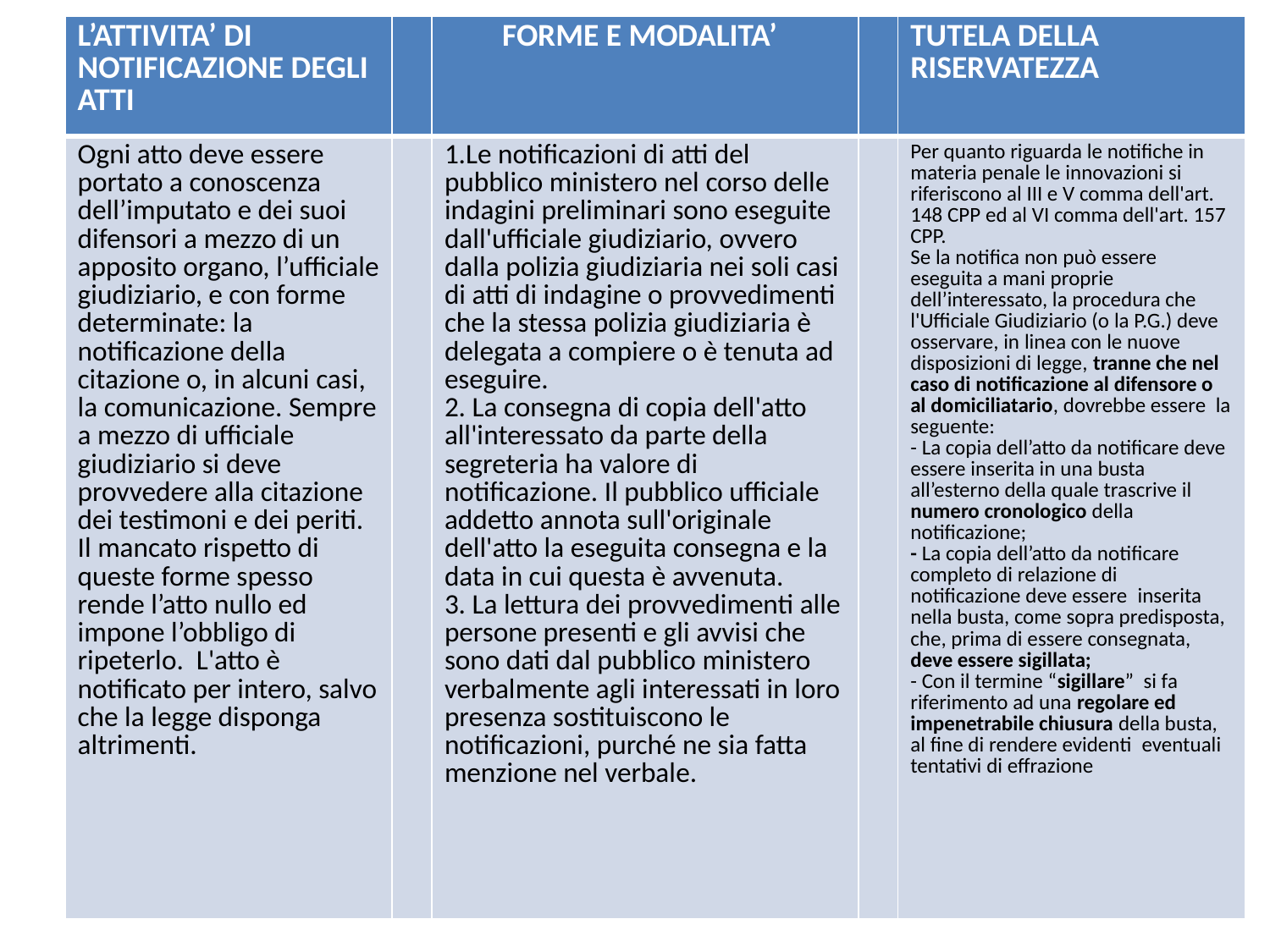

| L’ATTIVITA’ DI NOTIFICAZIONE DEGLI ATTI |  | FORME E MODALITA’ |  | TUTELA DELLA RISERVATEZZA |
| --- | --- | --- | --- | --- |
| Ogni atto deve essere portato a conoscenza dell’imputato e dei suoi difensori a mezzo di un apposito organo, l’ufficiale giudiziario, e con forme determinate: la notificazione della citazione o, in alcuni casi, la comunicazione. Sempre a mezzo di ufficiale giudiziario si deve provvedere alla citazione dei testimoni e dei periti. Il mancato rispetto di queste forme spesso rende l’atto nullo ed impone l’obbligo di ripeterlo. L'atto è notificato per intero, salvo che la legge disponga altrimenti. |  | 1.Le notificazioni di atti del pubblico ministero nel corso delle indagini preliminari sono eseguite dall'ufficiale giudiziario, ovvero dalla polizia giudiziaria nei soli casi di atti di indagine o provvedimenti che la stessa polizia giudiziaria è delegata a compiere o è tenuta ad eseguire. 2. La consegna di copia dell'atto all'interessato da parte della segreteria ha valore di notificazione. Il pubblico ufficiale addetto annota sull'originale dell'atto la eseguita consegna e la data in cui questa è avvenuta. 3. La lettura dei provvedimenti alle persone presenti e gli avvisi che sono dati dal pubblico ministero verbalmente agli interessati in loro presenza sostituiscono le notificazioni, purché ne sia fatta menzione nel verbale. |  | Per quanto riguarda le notifiche in materia penale le innovazioni si riferiscono al III e V comma dell'art. 148 CPP ed al VI comma dell'art. 157 CPP. Se la notifica non può essere eseguita a mani proprie dell’interessato, la procedura che l'Ufficiale Giudiziario (o la P.G.) deve  osservare, in linea con le nuove disposizioni di legge, tranne che nel caso di notificazione al difensore o al domiciliatario, dovrebbe essere la seguente: - La copia dell’atto da notificare deve essere inserita in una busta all’esterno della quale trascrive il numero cronologico della notificazione;  - La copia dell’atto da notificare  completo di relazione di notificazione deve essere  inserita nella busta, come sopra predisposta, che, prima di essere consegnata, deve essere sigillata; - Con il termine “sigillare” si fa riferimento ad una regolare ed impenetrabile chiusura della busta, al fine di rendere evidenti  eventuali tentativi di effrazione |